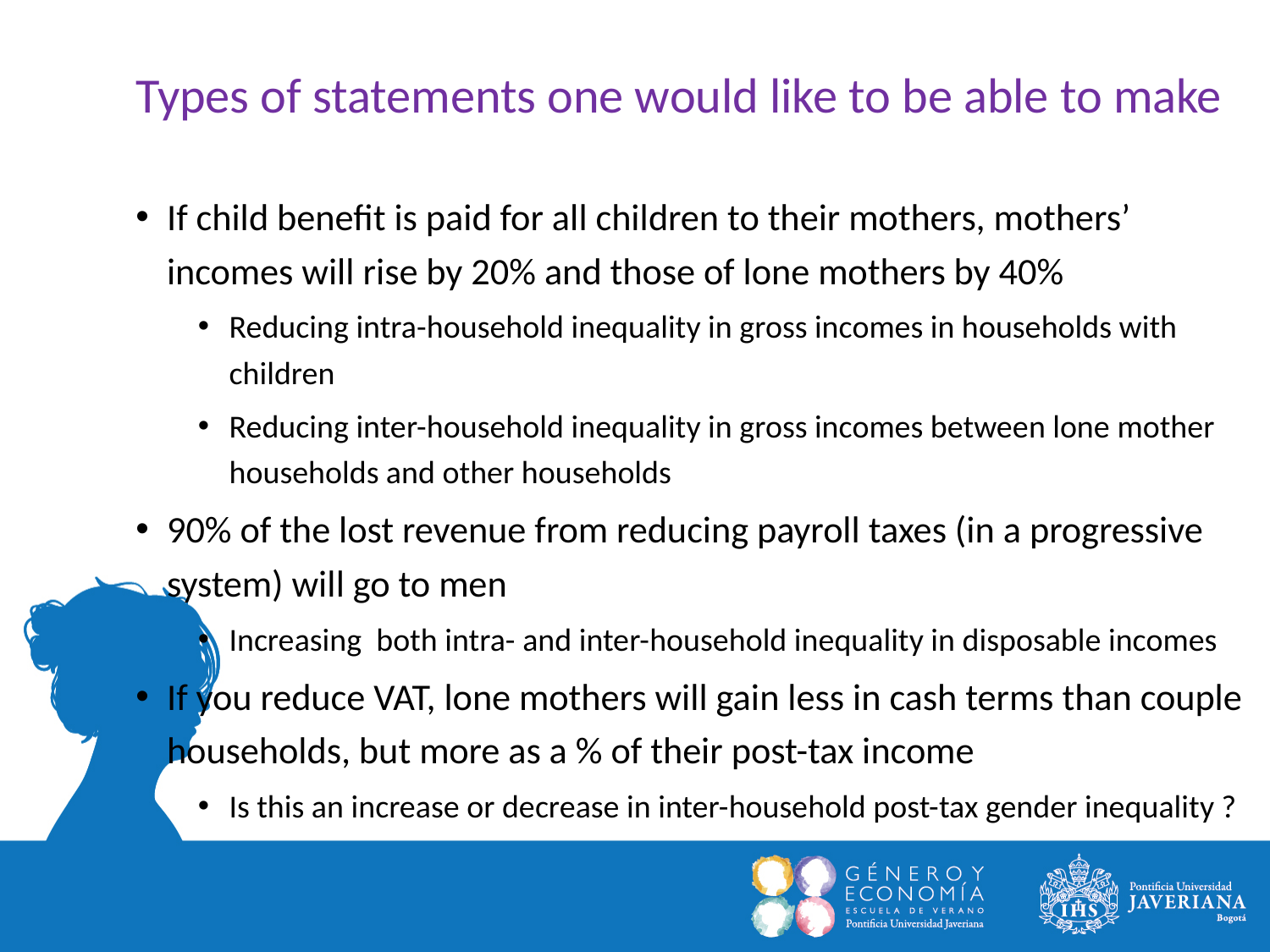

Types of statements one would like to be able to make
If child benefit is paid for all children to their mothers, mothers’ incomes will rise by 20% and those of lone mothers by 40%
Reducing intra-household inequality in gross incomes in households with children
Reducing inter-household inequality in gross incomes between lone mother households and other households
90% of the lost revenue from reducing payroll taxes (in a progressive system) will go to men
Increasing  both intra- and inter-household inequality in disposable incomes
If you reduce VAT, lone mothers will gain less in cash terms than couple households, but more as a % of their post-tax income
Is this an increase or decrease in inter-household post-tax gender inequality ?